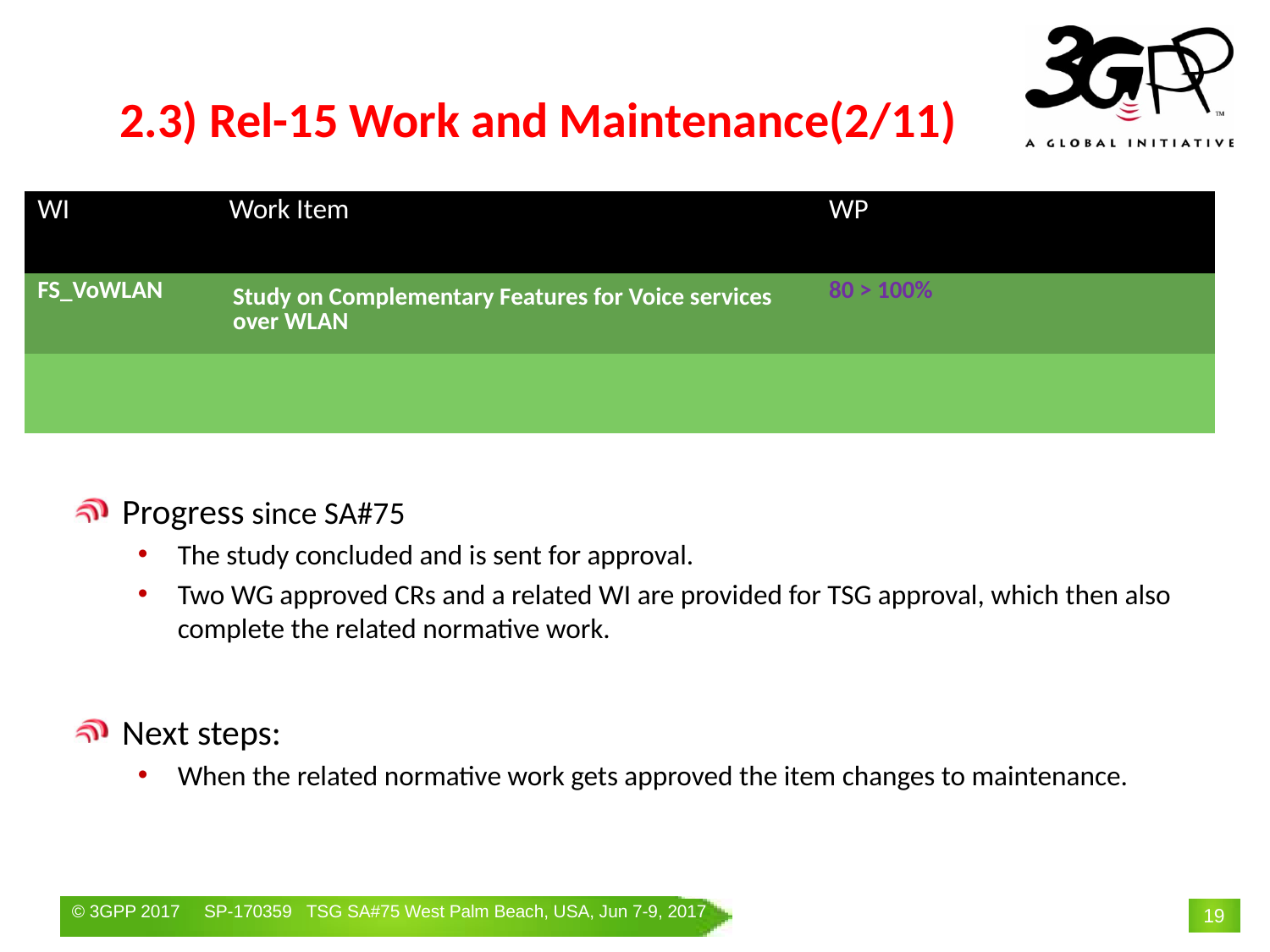

# 2.3) Rel-15 Work and Maintenance(2/11)
| WI | Work Item | WP |  |  |
| --- | --- | --- | --- | --- |
| FS\_VoWLAN | Study on Complementary Features for Voice services over WLAN | 80 > 100% |  |  |
|  |  |  |  |  |
Progress since SA#75
The study concluded and is sent for approval.
Two WG approved CRs and a related WI are provided for TSG approval, which then also complete the related normative work.

Next steps:
When the related normative work gets approved the item changes to maintenance.